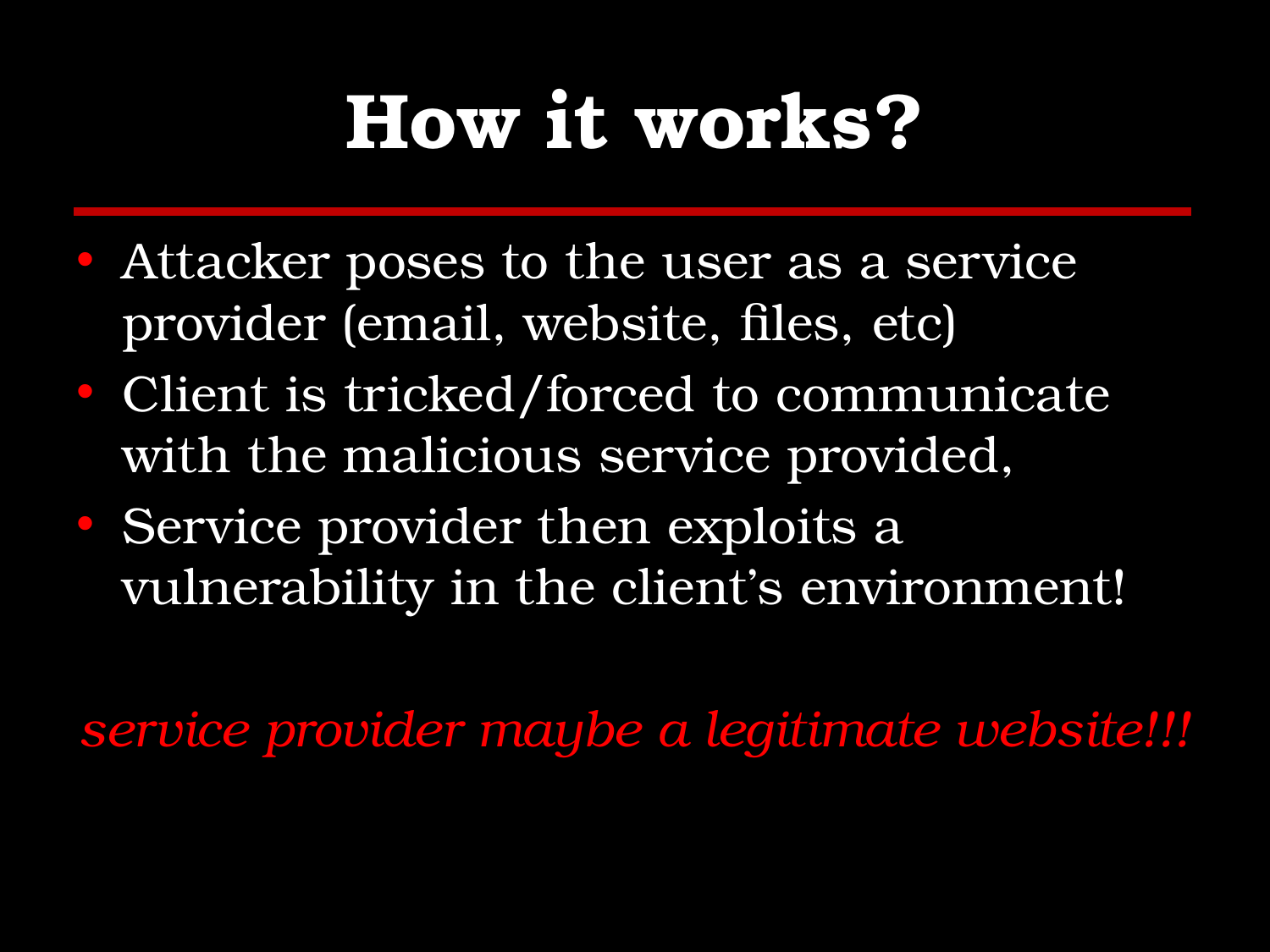

# How it works?
Attacker poses to the user as a service provider (email, website, files, etc)
Client is tricked/forced to communicate with the malicious service provided,
Service provider then exploits a vulnerability in the client’s environment!

service provider maybe a legitimate website!!!